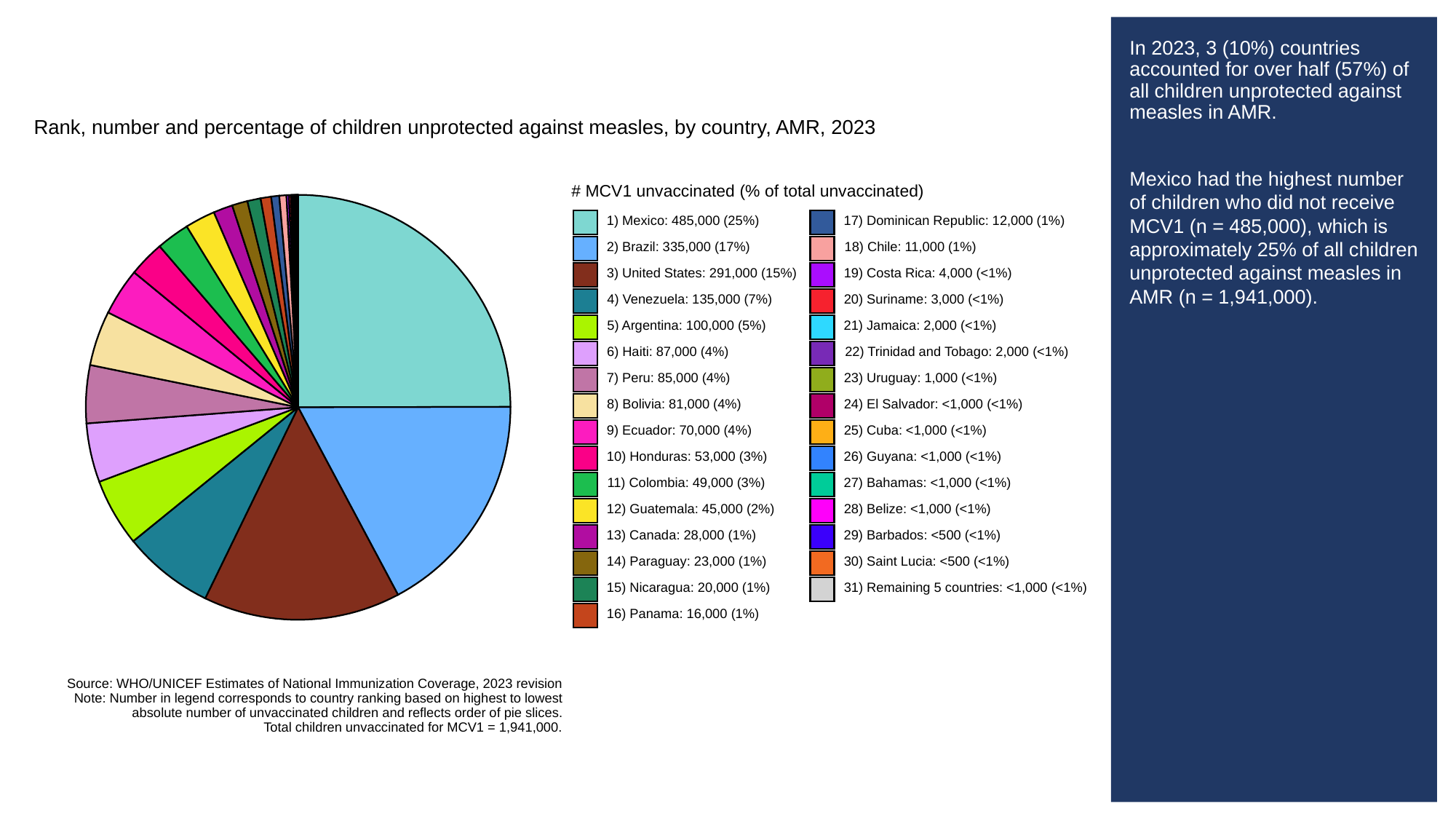

# In 2023, 3 (10%) countries accounted for over half (57%) of all children unprotected against measles in AMR.

Mexico had the highest number of children who did not receive MCV1 (n = 485,000), which is approximately 25% of all children unprotected against measles in AMR (n = 1,941,000).

Rank, number and percentage of children unprotected against measles, by country, AMR, 2023
# MCV1 unvaccinated (% of total unvaccinated)

1) Mexico: 485,000 (25%)
17) Dominican Republic: 12,000 (1%)

2) Brazil: 335,000 (17%)
18) Chile: 11,000 (1%)

3) United States: 291,000 (15%)
19) Costa Rica: 4,000 (<1%)

4) Venezuela: 135,000 (7%)
20) Suriname: 3,000 (<1%)

5) Argentina: 100,000 (5%)
21) Jamaica: 2,000 (<1%)

6) Haiti: 87,000 (4%)
22) Trinidad and Tobago: 2,000 (<1%)

7) Peru: 85,000 (4%)
23) Uruguay: 1,000 (<1%)

8) Bolivia: 81,000 (4%)
24) El Salvador: <1,000 (<1%)

9) Ecuador: 70,000 (4%)
25) Cuba: <1,000 (<1%)

10) Honduras: 53,000 (3%)
26) Guyana: <1,000 (<1%)

11) Colombia: 49,000 (3%)
27) Bahamas: <1,000 (<1%)

12) Guatemala: 45,000 (2%)
28) Belize: <1,000 (<1%)

13) Canada: 28,000 (1%)
29) Barbados: <500 (<1%)

14) Paraguay: 23,000 (1%)
30) Saint Lucia: <500 (<1%)

15) Nicaragua: 20,000 (1%)
31) Remaining 5 countries: <1,000 (<1%)

16) Panama: 16,000 (1%)
Source: WHO/UNICEF Estimates of National Immunization Coverage, 2023 revision
Note: Number in legend corresponds to country ranking based on highest to lowest
absolute number of unvaccinated children and reflects order of pie slices.
Total children unvaccinated for MCV1 = 1,941,000.